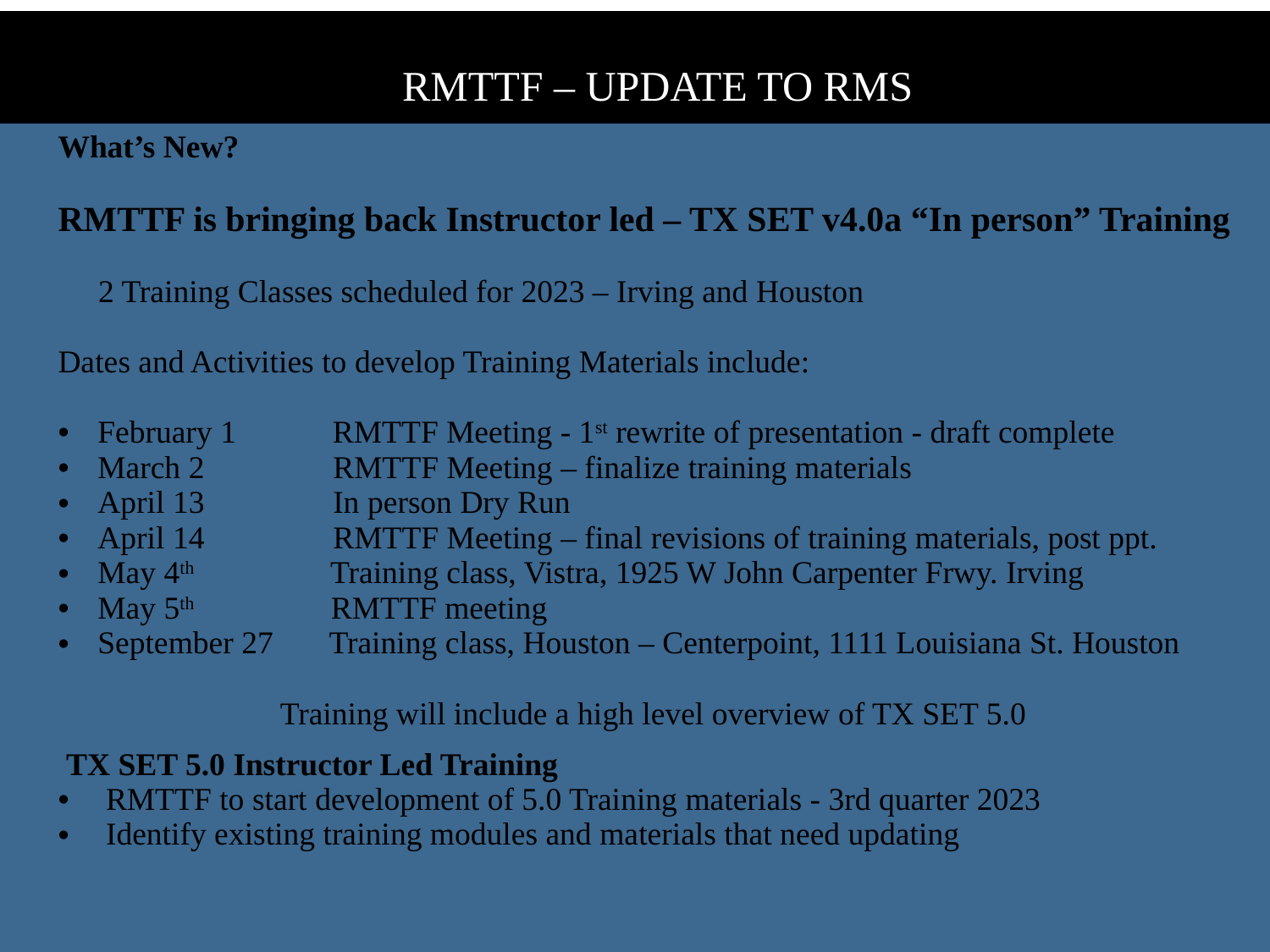

|  | RMTTF – UPDATE TO RMS |
| --- | --- |
|  | What’s New? RMTTF is bringing back Instructor led – TX SET v4.0a “In person” Training 2 Training Classes scheduled for 2023 – Irving and Houston Dates and Activities to develop Training Materials include: February 1 RMTTF Meeting - 1st rewrite of presentation - draft complete March 2 RMTTF Meeting – finalize training materials April 13 In person Dry Run April 14 RMTTF Meeting – final revisions of training materials, post ppt. May 4th Training class, Vistra, 1925 W John Carpenter Frwy. Irving May 5th RMTTF meeting September 27 Training class, Houston – Centerpoint, 1111 Louisiana St. Houston Training will include a high level overview of TX SET 5.0 TX SET 5.0 Instructor Led Training RMTTF to start development of 5.0 Training materials - 3rd quarter 2023 Identify existing training modules and materials that need updating |
|  |  |
# Accomplishments for 2022